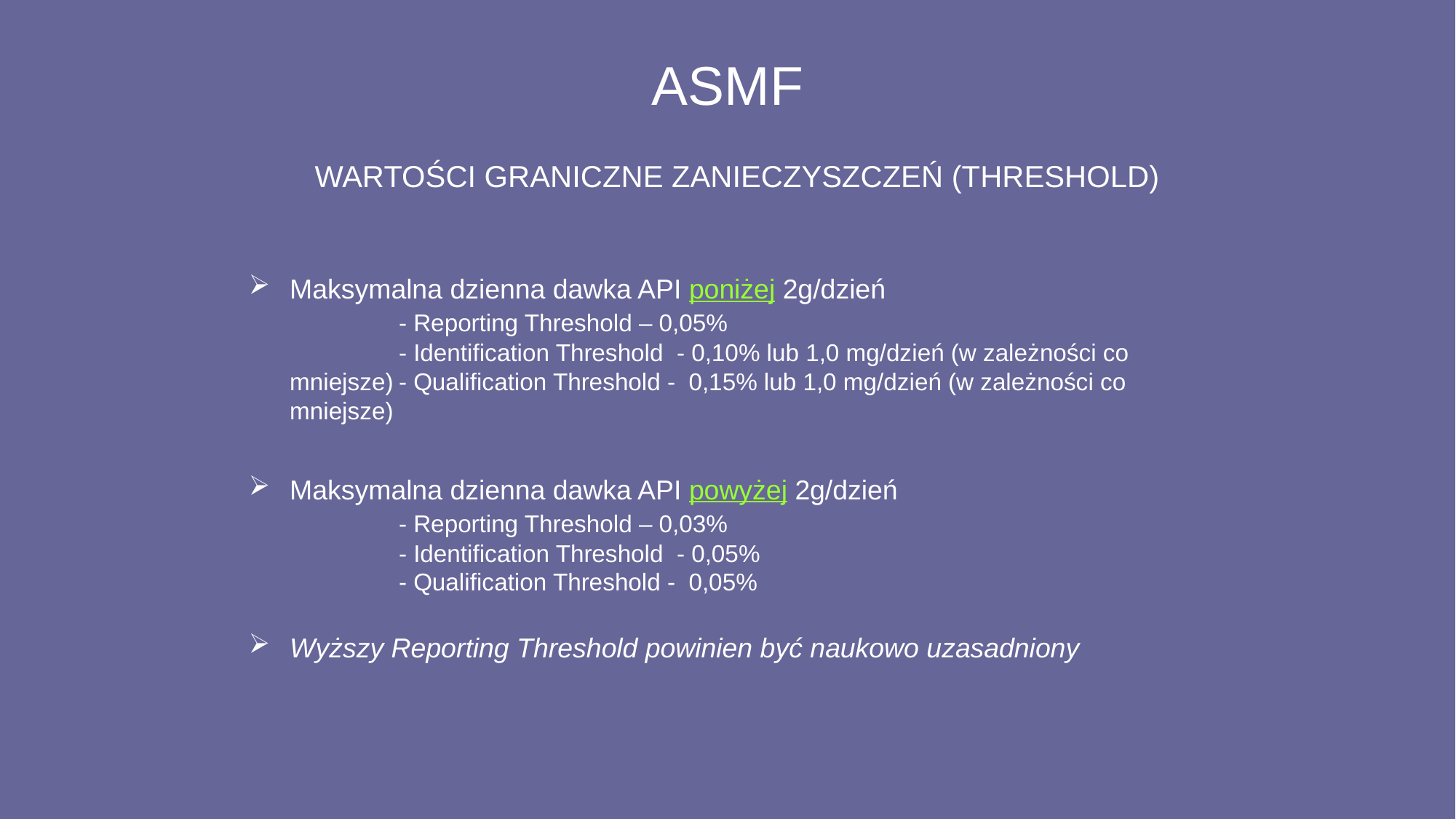

# ASMF
	   WARTOŚCI GRANICZNE ZANIECZYSZCZEŃ (THRESHOLD)
Maksymalna dzienna dawka API poniżej 2g/dzień				- Reporting Threshold – 0,05%					- Identification Threshold  - 0,10% lub 1,0 mg/dzień (w zależności co mniejsze)	- Qualification Threshold -  0,15% lub 1,0 mg/dzień (w zależności co mniejsze)

Maksymalna dzienna dawka API powyżej 2g/dzień				- Reporting Threshold – 0,03%					- Identification Threshold  - 0,05%					- Qualification Threshold -  0,05%
Wyższy Reporting Threshold powinien być naukowo uzasadniony